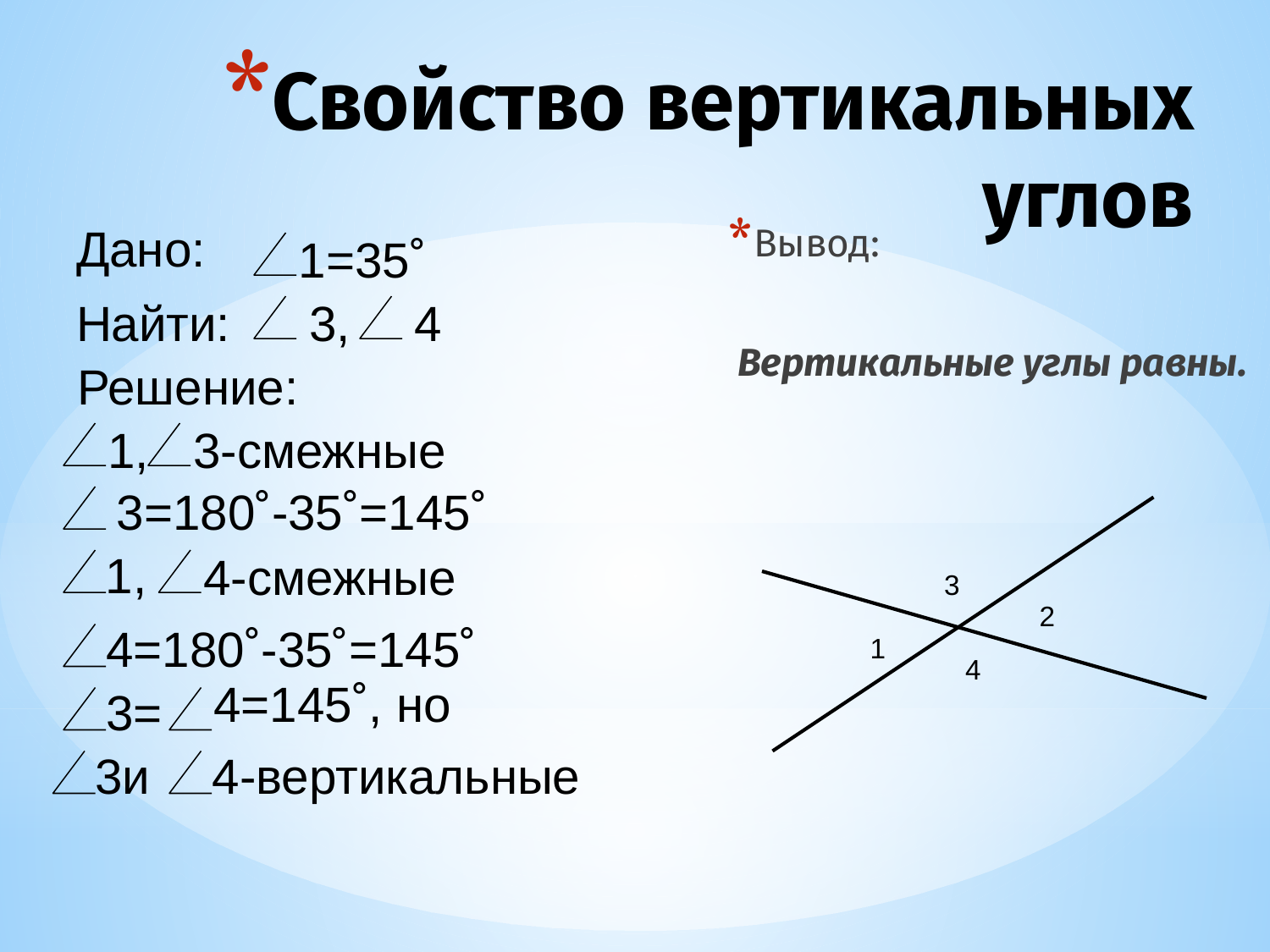

# Свойство вертикальных углов

Дано:
Вывод:

Вертикальные углы равны.
1=35˚

Найти:
3,
4

Решение:
1,
3-смежные

3=180˚-35˚=145˚

1,
4-смежные

3

2
4=180˚-35˚=145˚

1
4
4=145˚, но
3=

3и
4-вертикальные